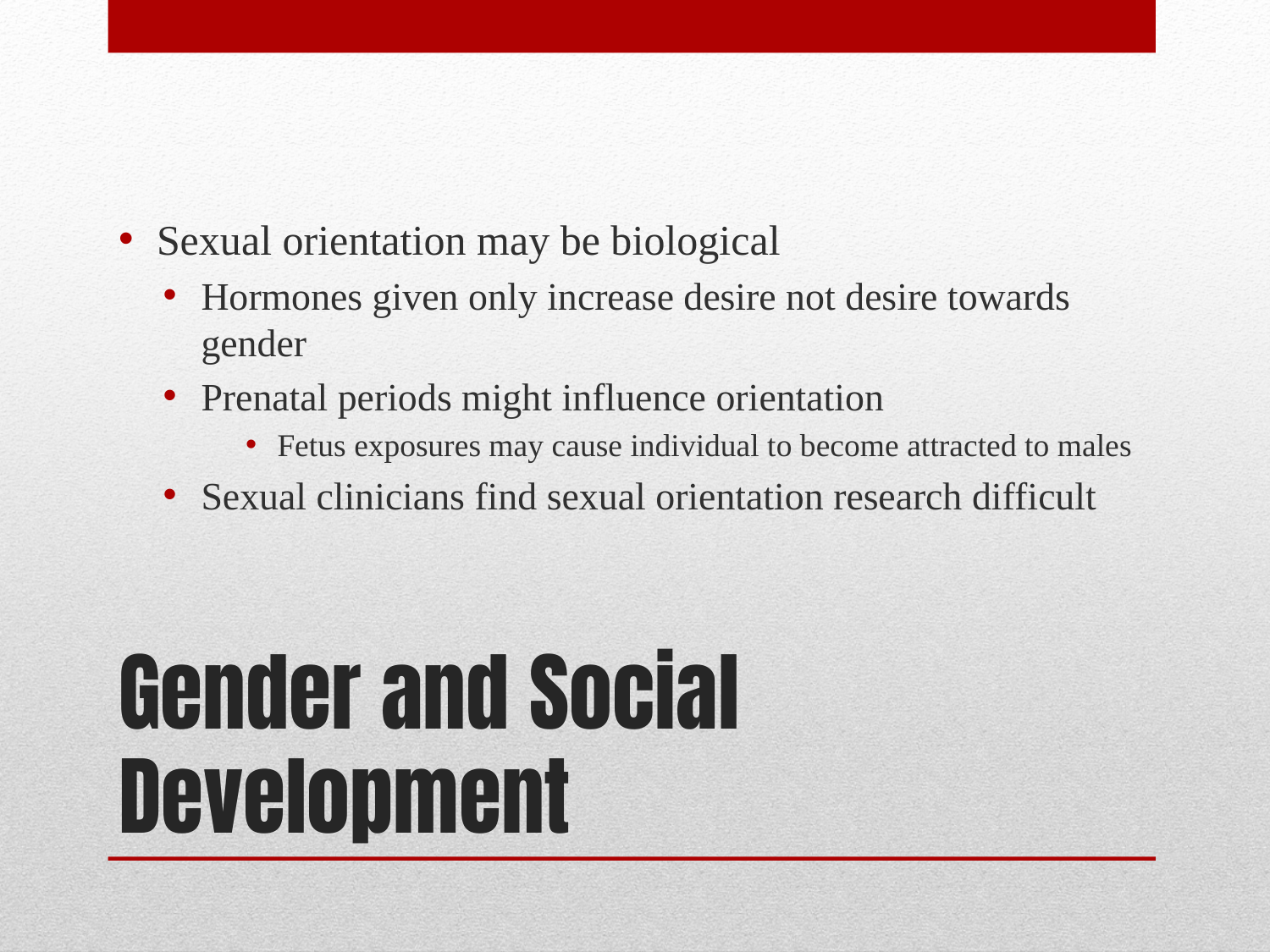

Sexual orientation may be biological
Hormones given only increase desire not desire towards gender
Prenatal periods might influence orientation
Fetus exposures may cause individual to become attracted to males
Sexual clinicians find sexual orientation research difficult
# Gender and Social Development